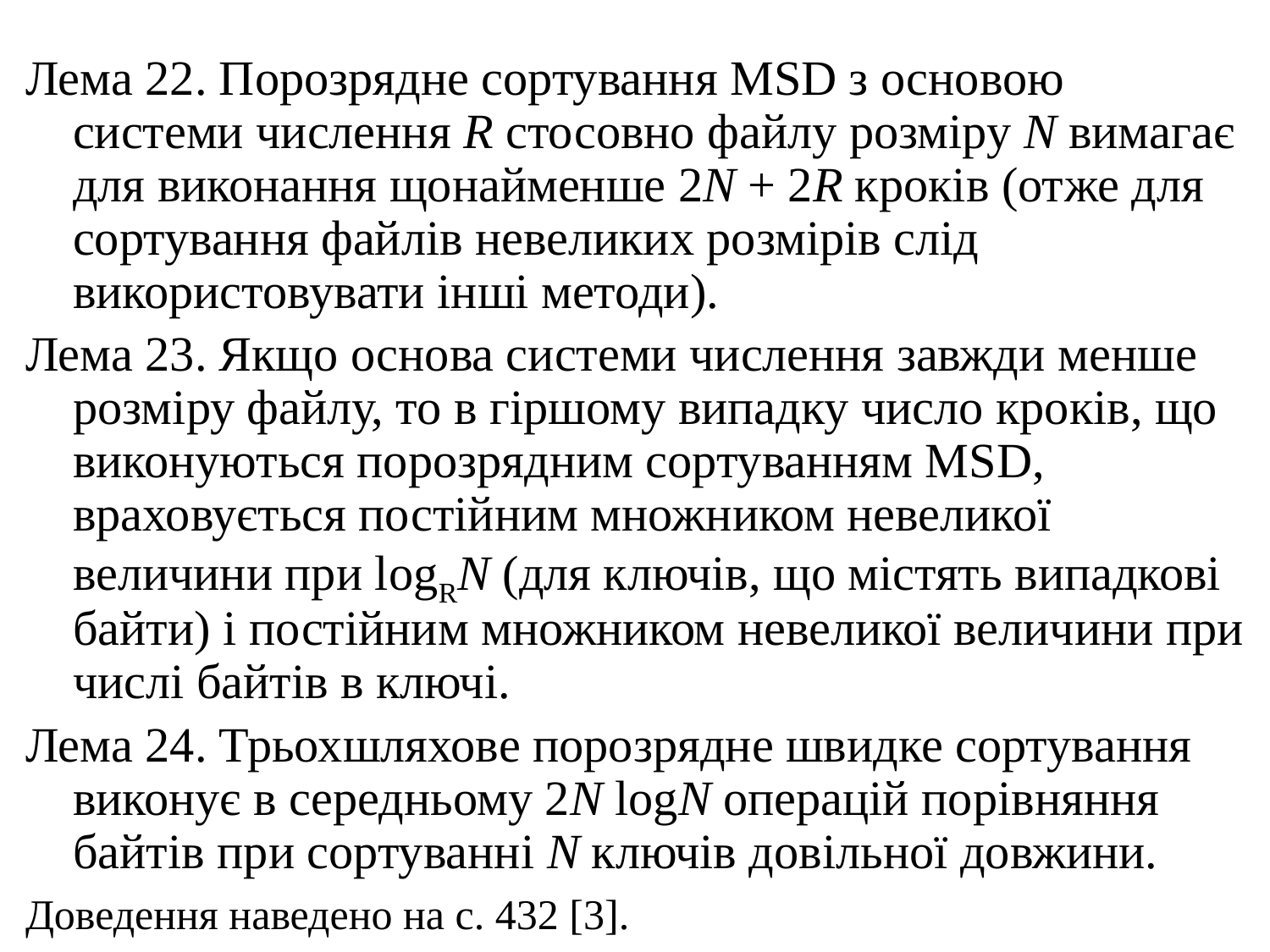

Лема 22. Порозрядне сортування MSD з основою системи числення R стосовно файлу розміру N вимагає для виконання щонайменше 2N + 2R кроків (отже для сортування файлів невеликих розмірів слід використовувати інші методи).
Лема 23. Якщо основа системи числення завжди менше розміру файлу, то в гіршому випадку число кроків, що виконуються порозрядним сортуванням MSD, враховується постійним множником невеликої величини при logRN (для ключів, що містять випадкові байти) і постійним множником невеликої величини при числі байтів в ключі.
Лема 24. Трьохшляхове порозрядне швидке сортування виконує в середньому 2N logN операцій порівняння байтів при сортуванні N ключів довільної довжини.
Доведення наведено на с. 432 [3].